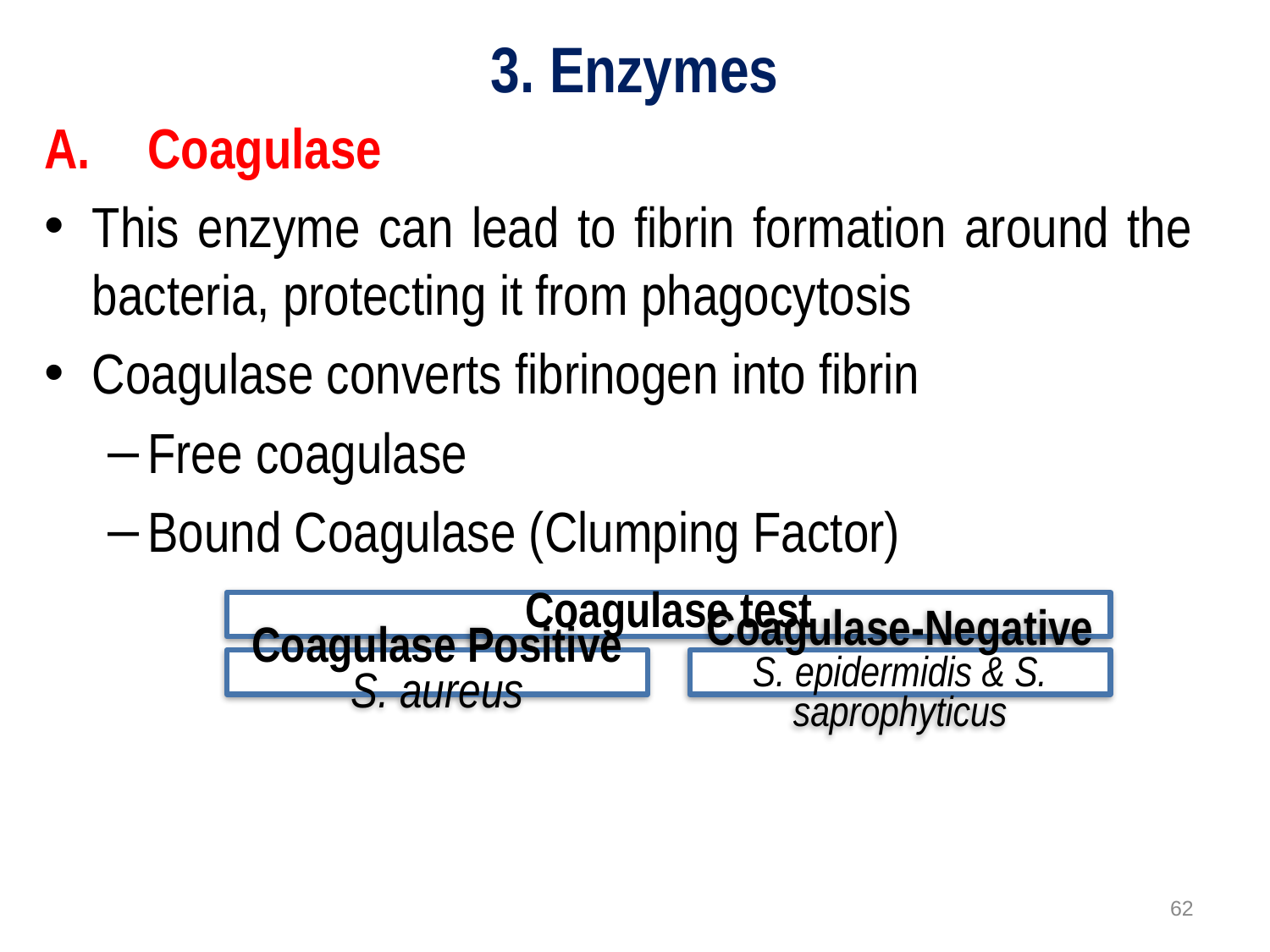

# 3. Enzymes
Coagulase
This enzyme can lead to fibrin formation around the bacteria, protecting it from phagocytosis
Coagulase converts fibrinogen into fibrin
Free coagulase
Bound Coagulase (Clumping Factor)
Coagulase Positive
S. aureus
Coagulase-Negative

62